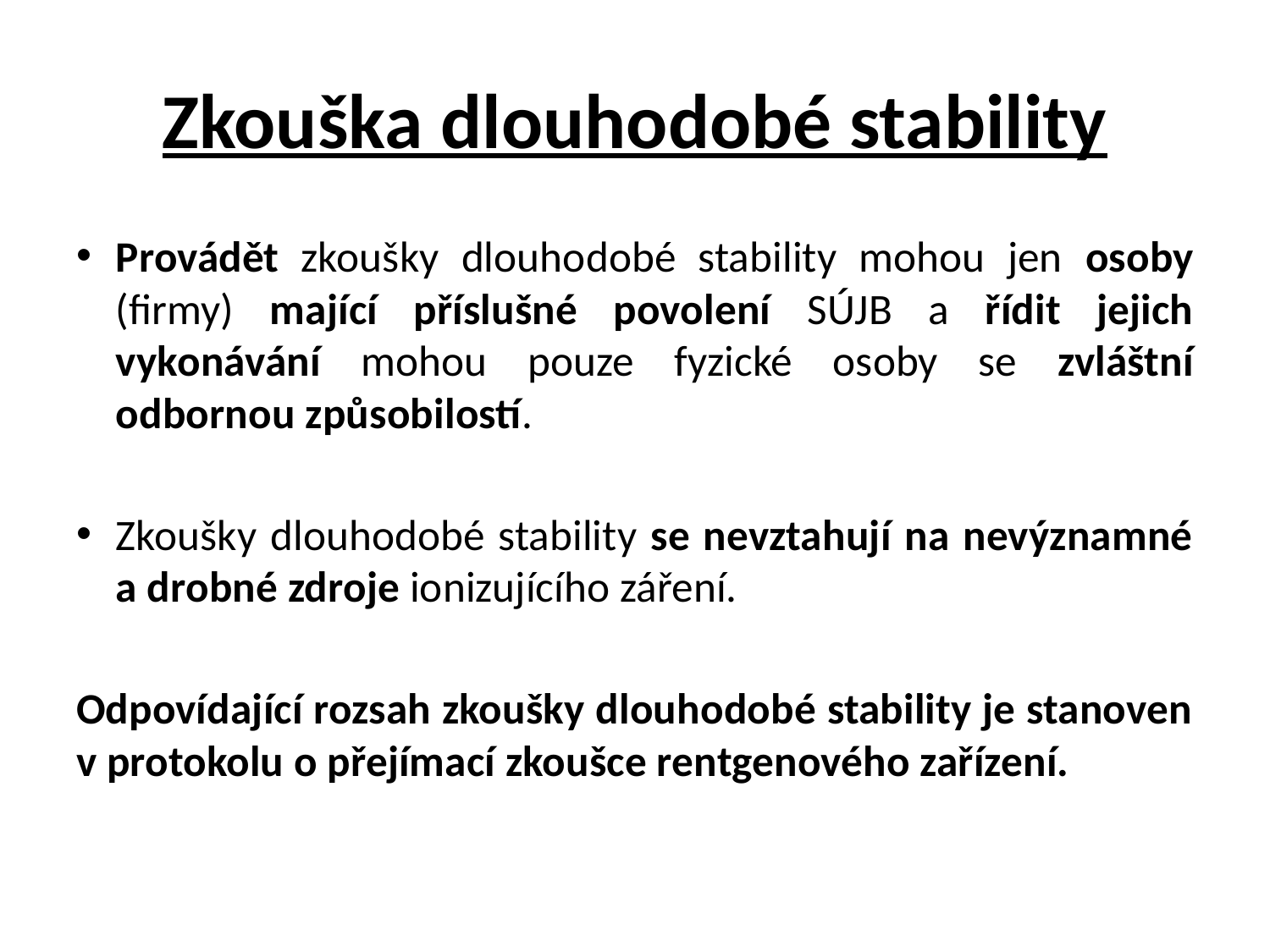

# Zkouška dlouhodobé stability
Provádět zkoušky dlouhodobé stability mohou jen osoby (firmy) mající příslušné povolení SÚJB a řídit jejich vykonávání mohou pouze fyzické osoby se zvláštní odbornou způsobilostí.

Zkoušky dlouhodobé stability se nevztahují na nevýznamné a drobné zdroje ionizujícího záření.

Odpovídající rozsah zkoušky dlouhodobé stability je stanoven v protokolu o přejímací zkoušce rentgenového zařízení.